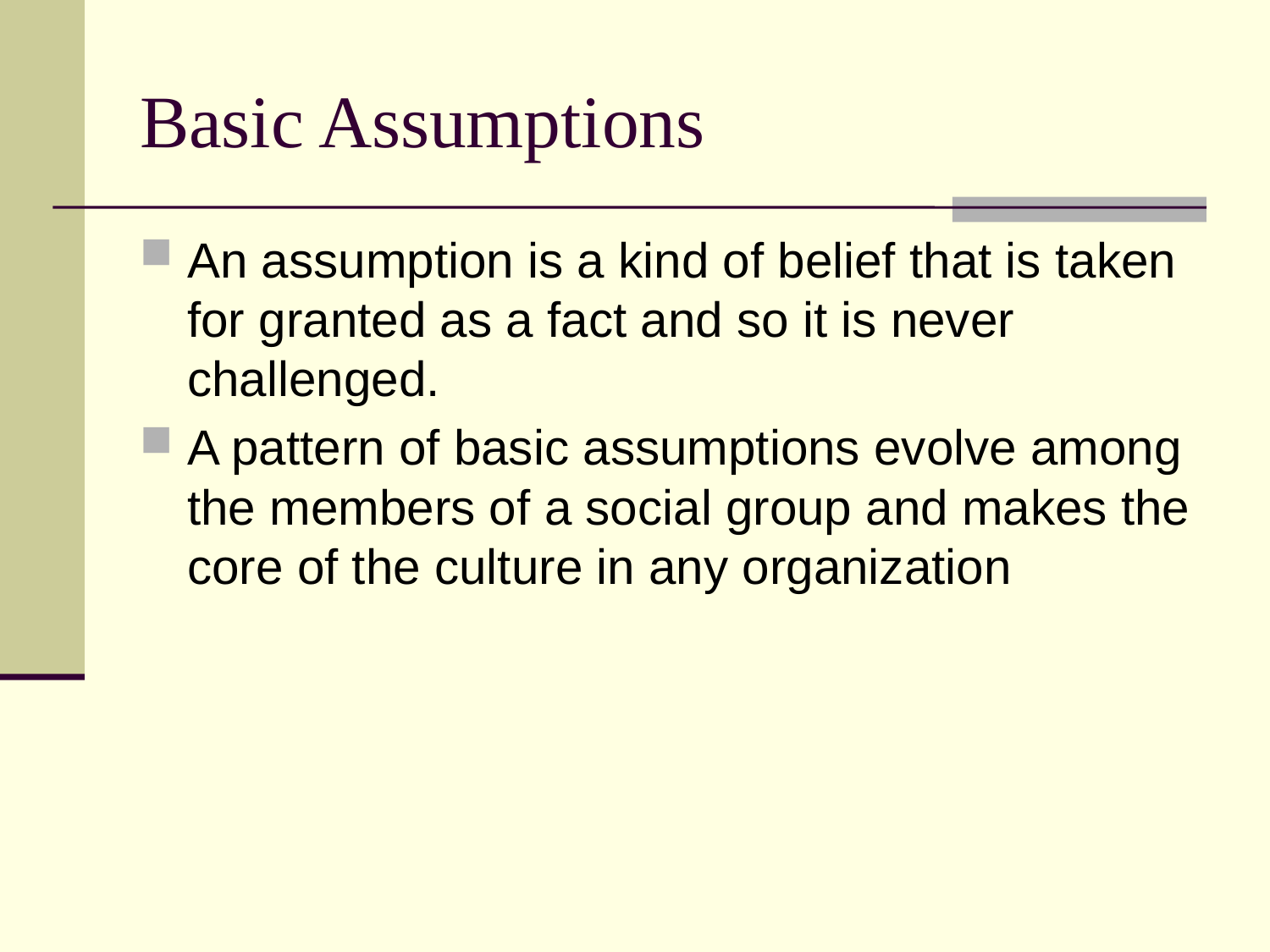

# Basic Assumptions
An assumption is a kind of belief that is taken for granted as a fact and so it is never challenged.
A pattern of basic assumptions evolve among the members of a social group and makes the core of the culture in any organization